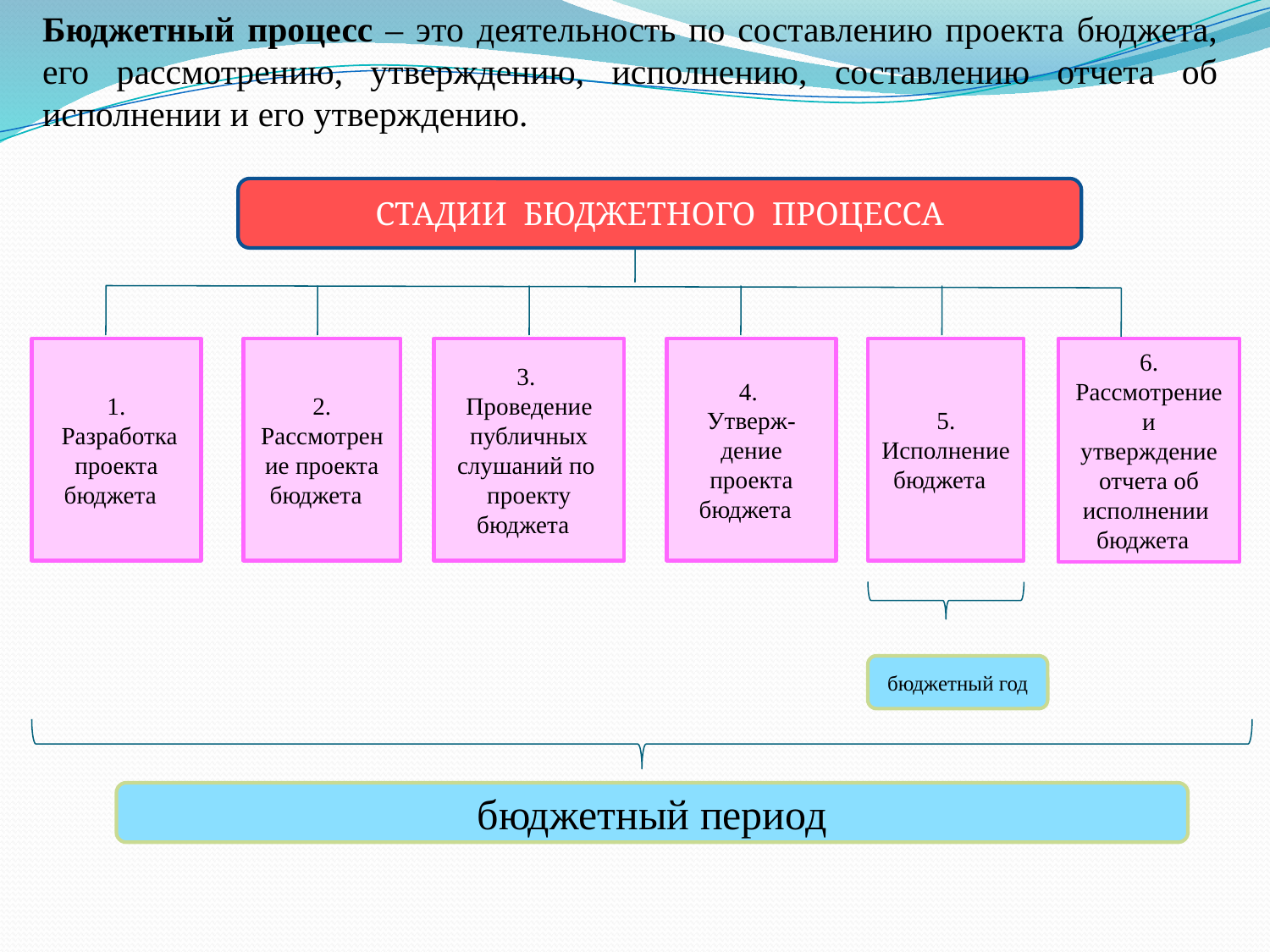

Бюджетный процесс – это деятельность по составлению проекта бюджета, его рассмотрению, утверждению, исполнению, составлению отчета об исполнении и его утверждению.

СТАДИИ  БЮДЖЕТНОГО  ПРОЦЕССА
1.
 Разработка проекта бюджета
2. Рассмотрение проекта бюджета
3.
Проведение публичных слушаний по  проекту бюджета
4.
Утверж-дение проекта бюджета
5. Исполнение бюджета
6. Рассмотрение и утверждение отчета об исполнении  бюджета

бюджетный год
бюджетный период